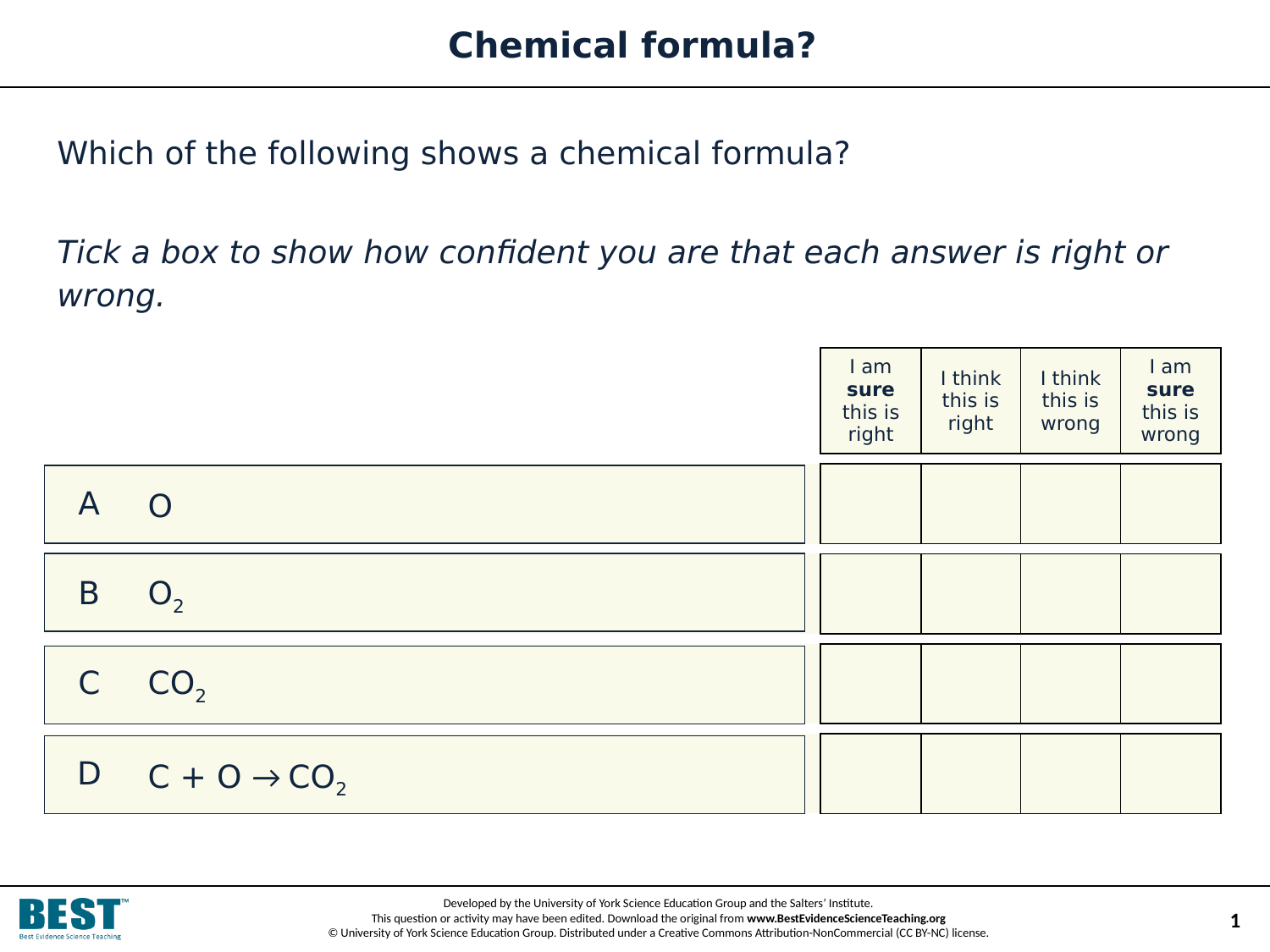

# Chemical formula?
Which of the following shows a chemical formula?

Tick a box to show how confident you are that each answer is right or wrong.
O
O2
CO2
C + O → CO2
1